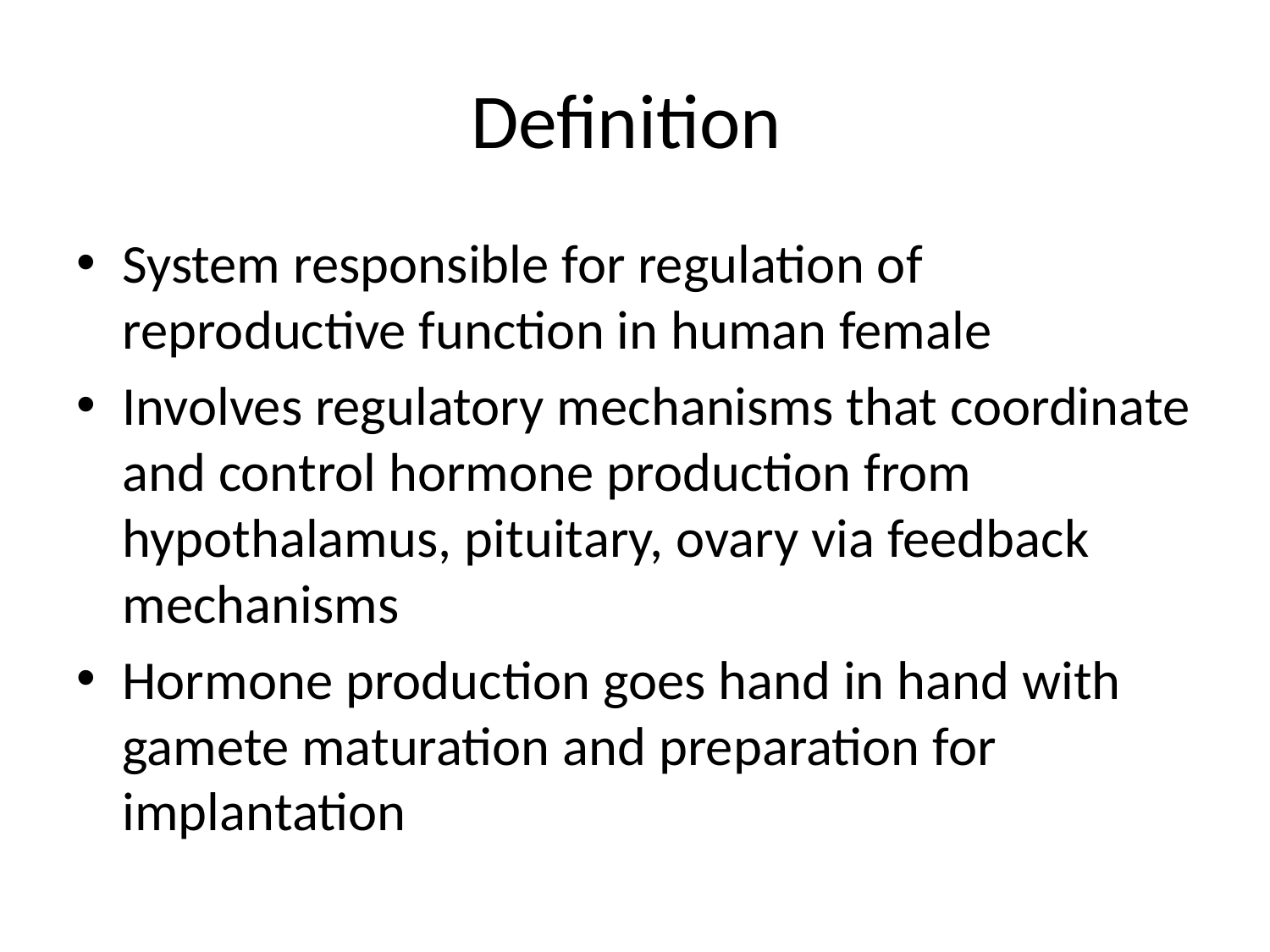

# Definition
System responsible for regulation of reproductive function in human female
Involves regulatory mechanisms that coordinate and control hormone production from hypothalamus, pituitary, ovary via feedback mechanisms
Hormone production goes hand in hand with gamete maturation and preparation for implantation